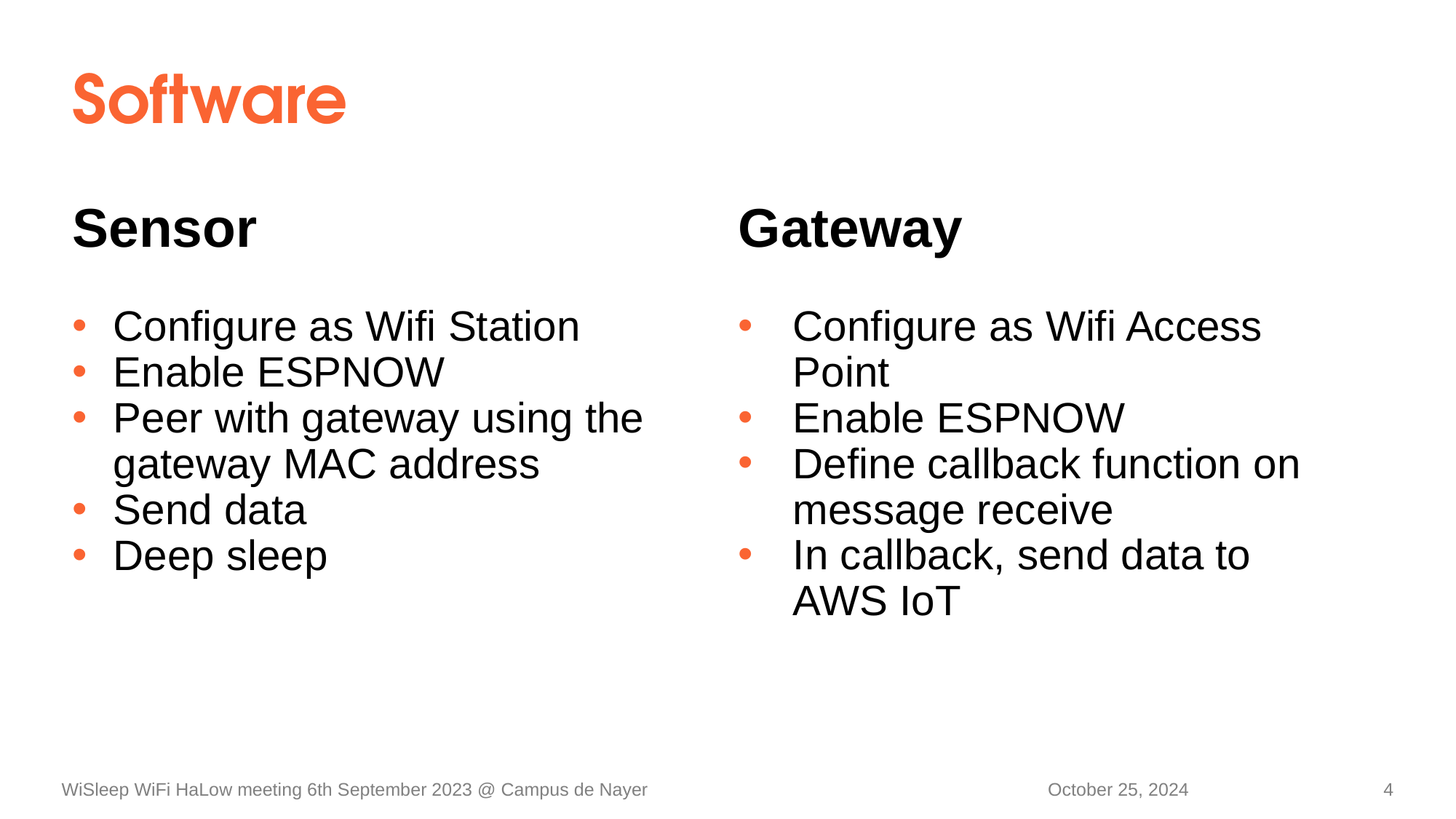

# Software
Gateway

Configure as Wifi Access Point
Enable ESPNOW
Define callback function on message receive
In callback, send data to AWS IoT

Sensor

Configure as Wifi Station
Enable ESPNOW
Peer with gateway using the gateway MAC address
Send data
Deep sleep

WiSleep WiFi HaLow meeting 6th September 2023 @ Campus de Nayer
October 25, 2024
4